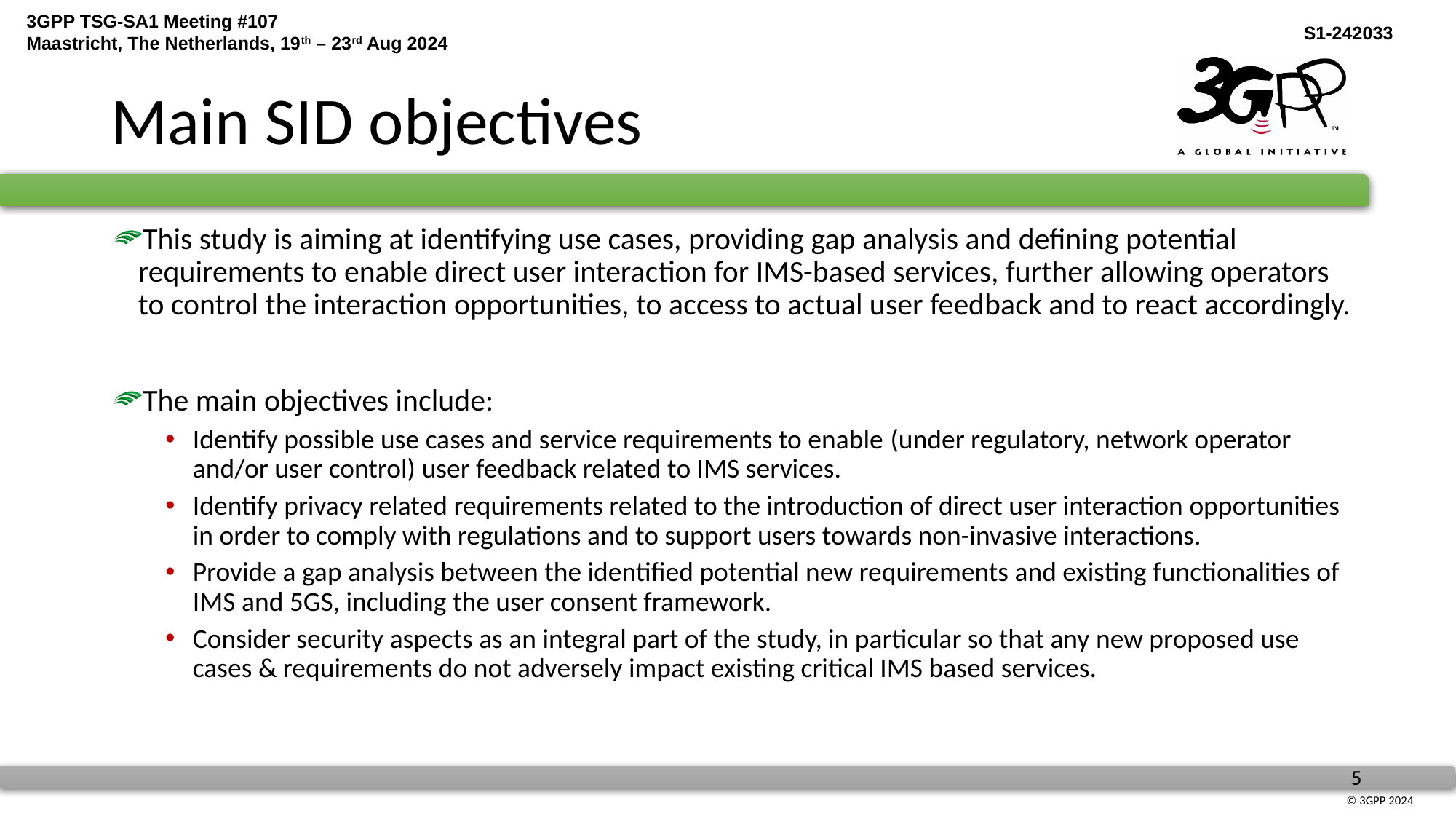

# Main SID objectives
This study is aiming at identifying use cases, providing gap analysis and defining potential requirements to enable direct user interaction for IMS-based services, further allowing operators to control the interaction opportunities, to access to actual user feedback and to react accordingly.

The main objectives include:
Identify possible use cases and service requirements to enable (under regulatory, network operator and/or user control) user feedback related to IMS services.
Identify privacy related requirements related to the introduction of direct user interaction opportunities in order to comply with regulations and to support users towards non-invasive interactions.
Provide a gap analysis between the identified potential new requirements and existing functionalities of IMS and 5GS, including the user consent framework.
Consider security aspects as an integral part of the study, in particular so that any new proposed use cases & requirements do not adversely impact existing critical IMS based services.